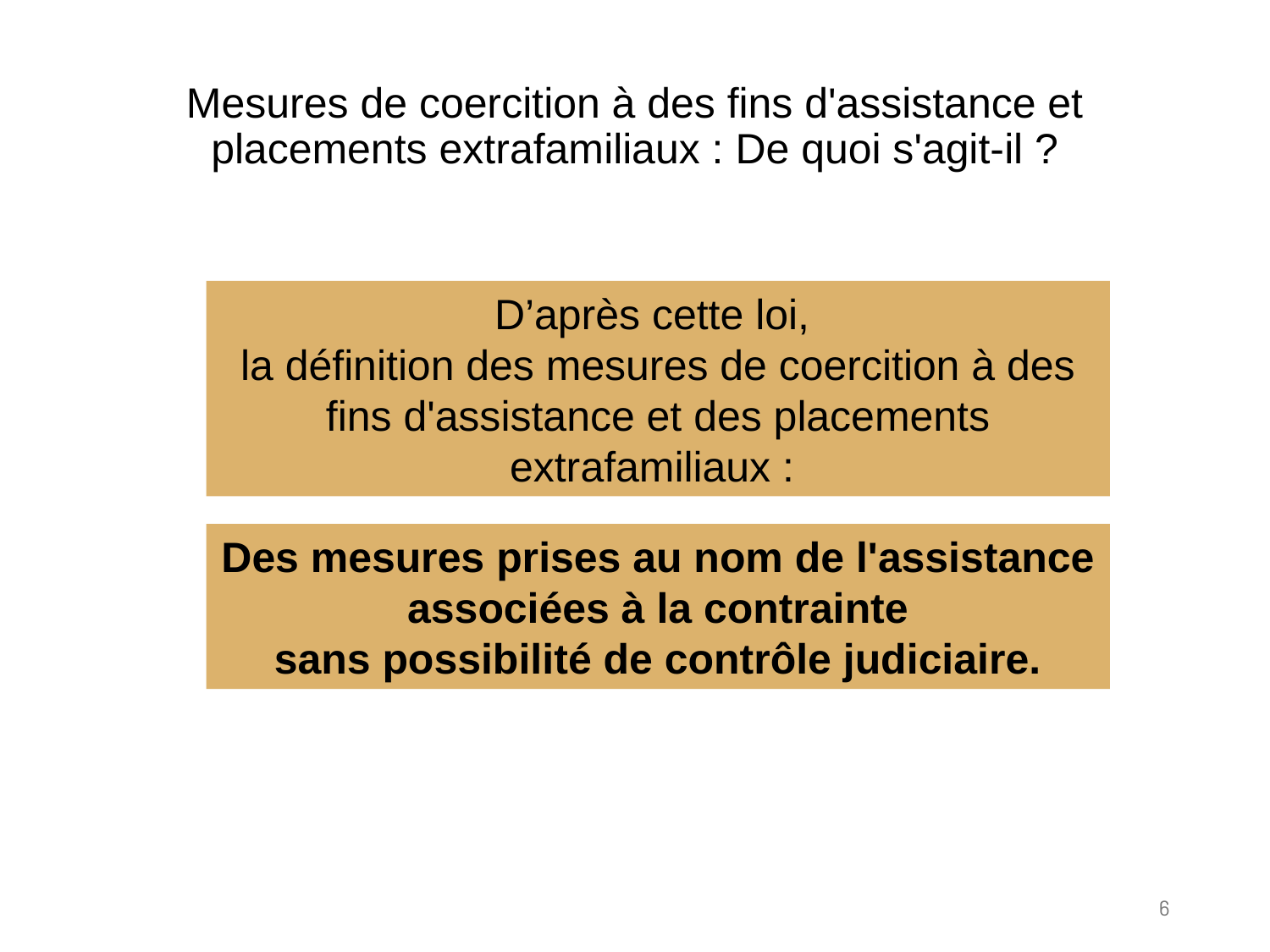

# Mesures de coercition à des fins d'assistance et placements extrafamiliaux : De quoi s'agit-il ?
D’après cette loi,
la définition des mesures de coercition à des fins d'assistance et des placements extrafamiliaux :
Des mesures prises au nom de l'assistance
associées à la contrainte
 sans possibilité de contrôle judiciaire.
6